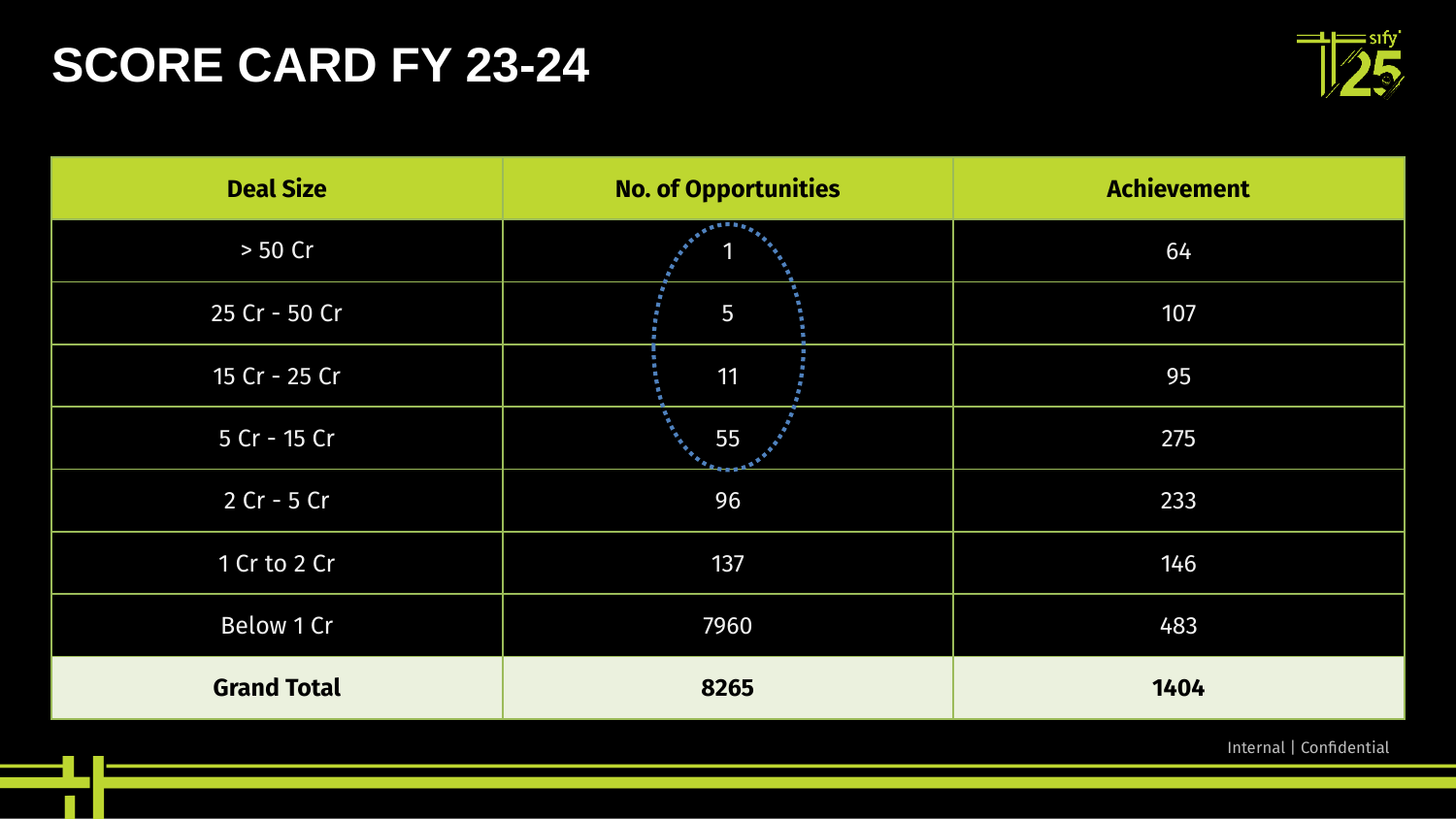

# SCORE CARD FY 23-24
| Deal Size | No. of Opportunities | Achievement |
| --- | --- | --- |
| > 50 Cr | 1 | 64 |
| 25 Cr - 50 Cr | 5 | 107 |
| 15 Cr - 25 Cr | 11 | 95 |
| 5 Cr - 15 Cr | 55 | 275 |
| 2 Cr - 5 Cr | 96 | 233 |
| 1 Cr to 2 Cr | 137 | 146 |
| Below 1 Cr | 7960 | 483 |
| Grand Total | 8265 | 1404 |